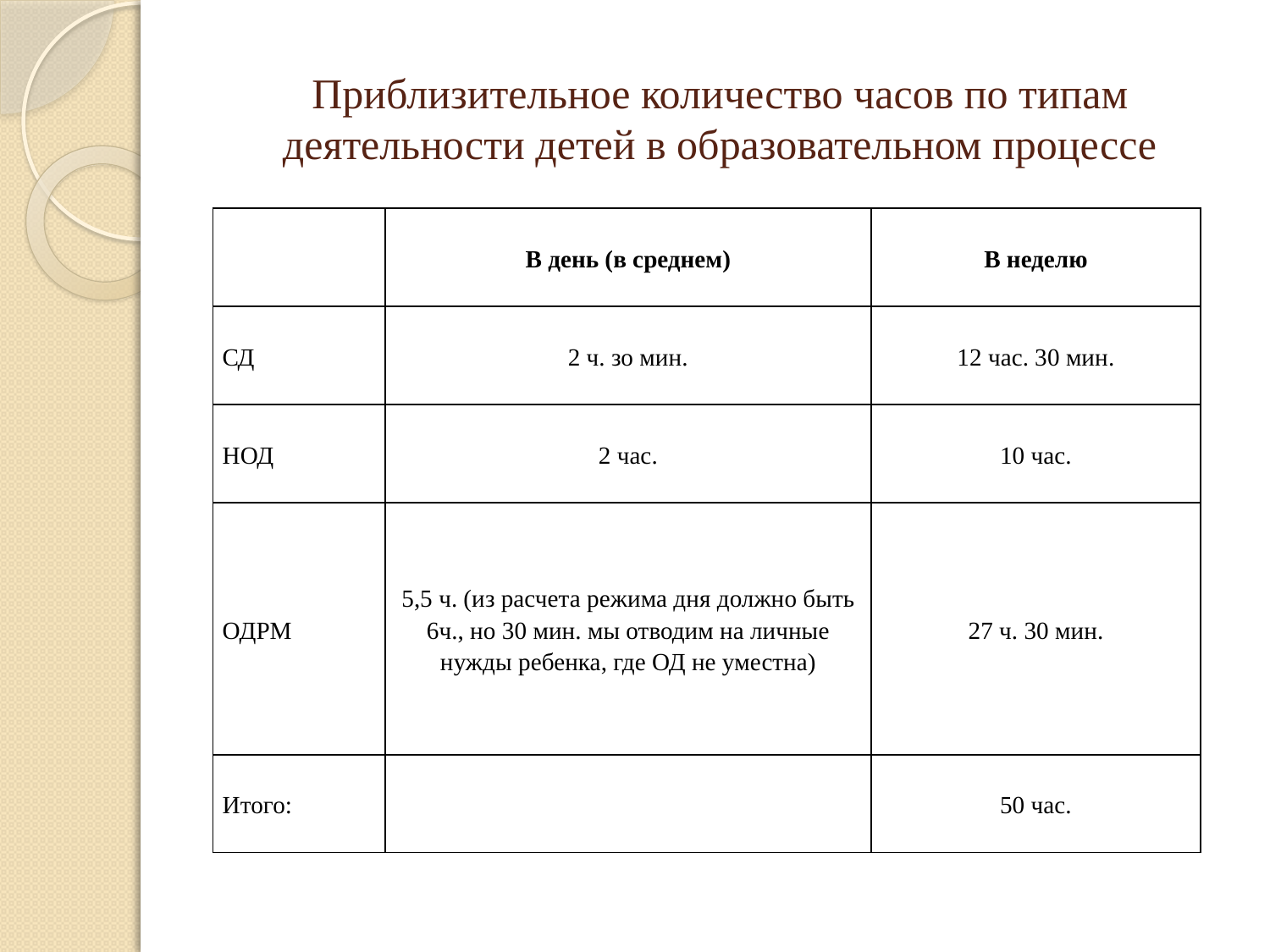

# Приблизительное количество часов по типам деятельности детей в образовательном процессе
|  | В день (в среднем) | В неделю |
| --- | --- | --- |
| СД | 2 ч. зо мин. | 12 час. 30 мин. |
| НОД | 2 час. | 10 час. |
| ОДРМ | 5,5 ч. (из расчета режима дня должно быть 6ч., но 30 мин. мы отводим на личные нужды ребенка, где ОД не уместна) | 27 ч. 30 мин. |
| Итого: |  | 50 час. |